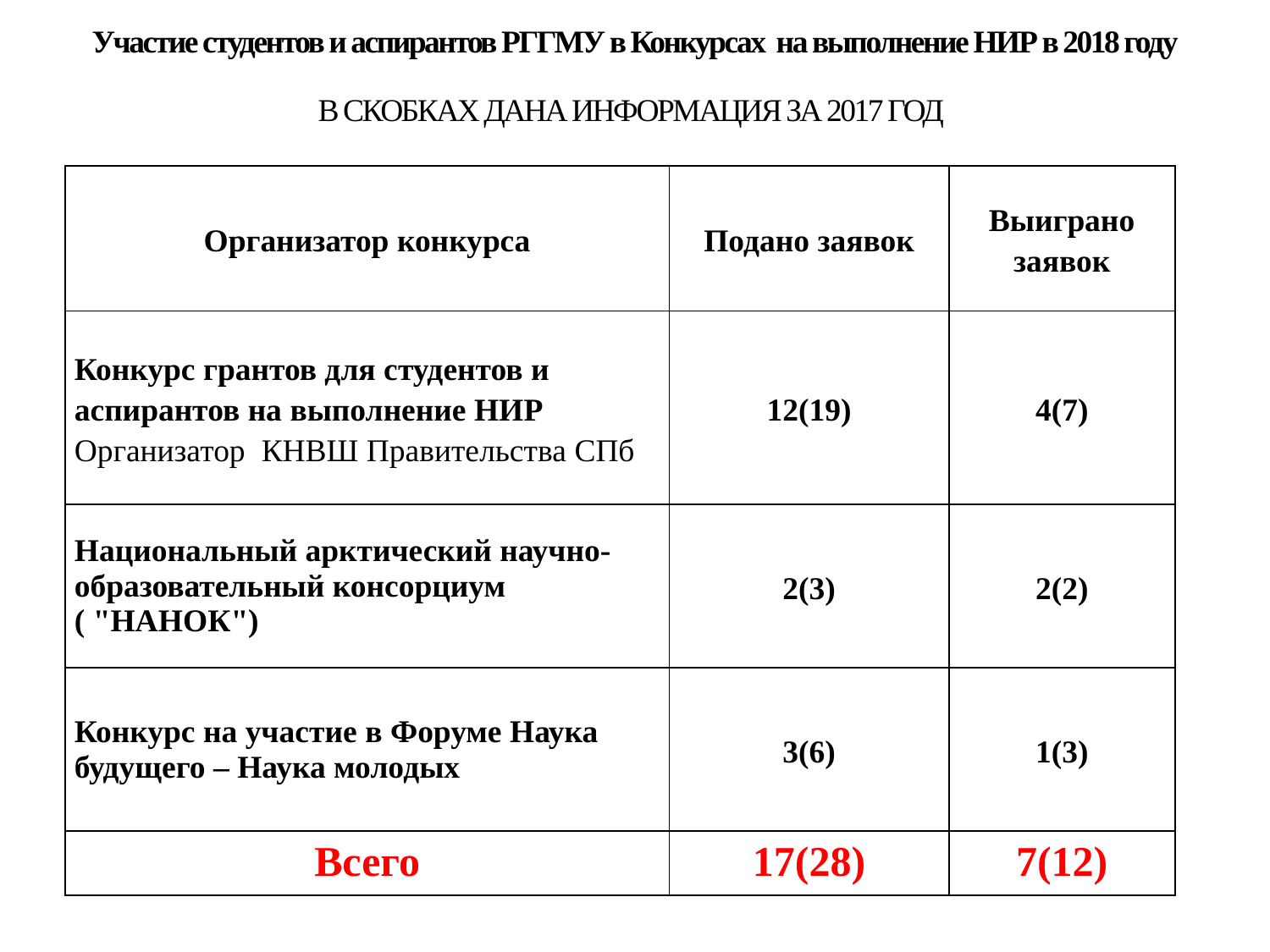

# Участие студентов и аспирантов РГГМУ в Конкурсах  на выполнение НИР в 2018 году В СКОБКАХ ДАНА ИНФОРМАЦИЯ ЗА 2017 ГОД
| Организатор конкурса | Подано заявок | Выиграно заявок |
| --- | --- | --- |
| Конкурс грантов для студентов и аспирантов на выполнение НИР Организатор КНВШ Правительства СПб | 12(19) | 4(7) |
| Национальный арктический научно-образовательный консорциум ( "НАНОК") | 2(3) | 2(2) |
| Конкурс на участие в Форуме Наука будущего – Наука молодых | 3(6) | 1(3) |
| Всего | 17(28) | 7(12) |